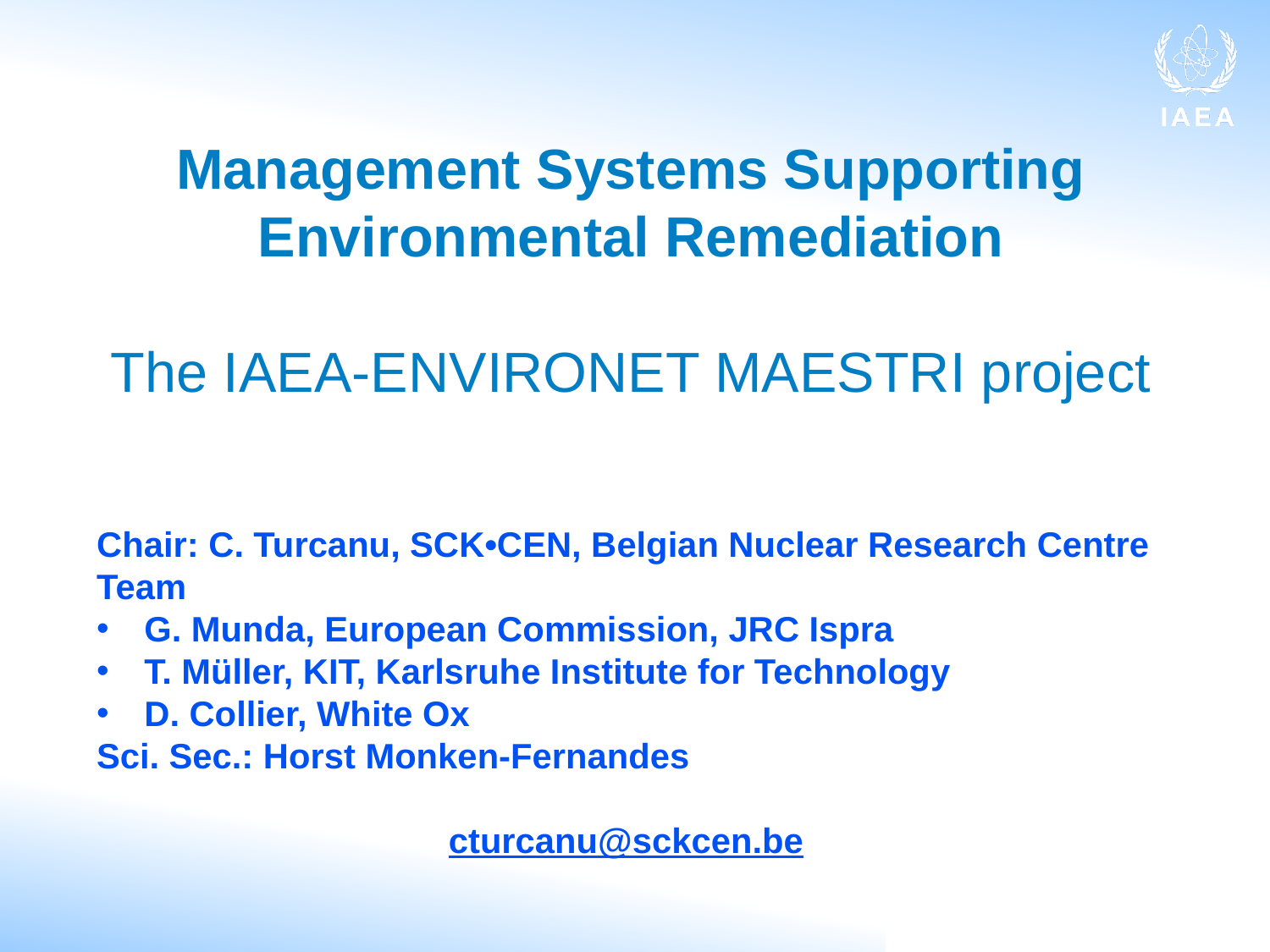

Management Systems Supporting Environmental Remediation

The IAEA-ENVIRONET MAESTRI project

Chair: C. Turcanu, SCK•CEN, Belgian Nuclear Research Centre
Team
G. Munda, European Commission, JRC Ispra
T. Müller, KIT, Karlsruhe Institute for Technology
D. Collier, White Ox
Sci. Sec.: Horst Monken-Fernandes

cturcanu@sckcen.be